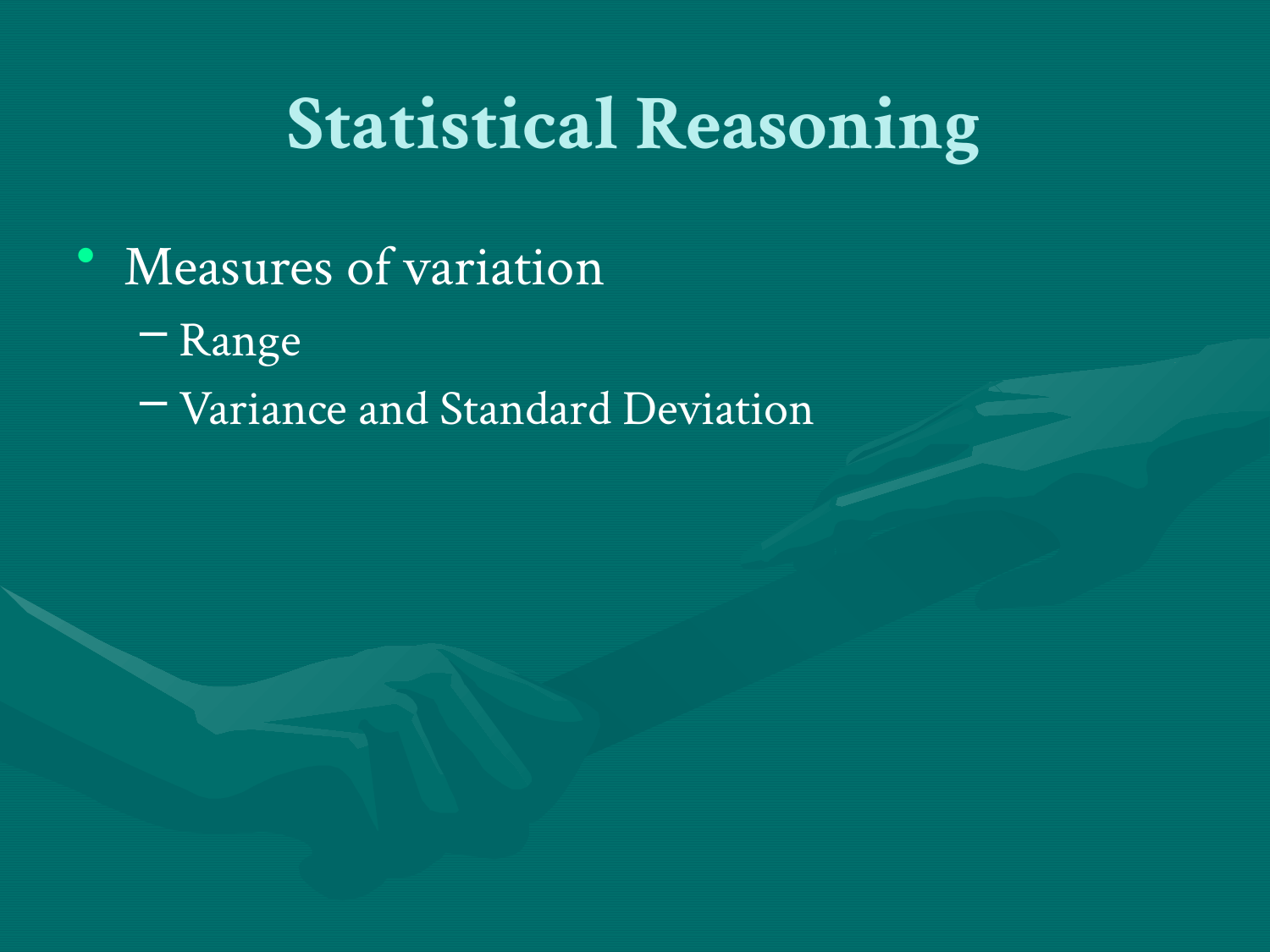

# Statistical Reasoning
Measures of variation
Range
Variance and Standard Deviation